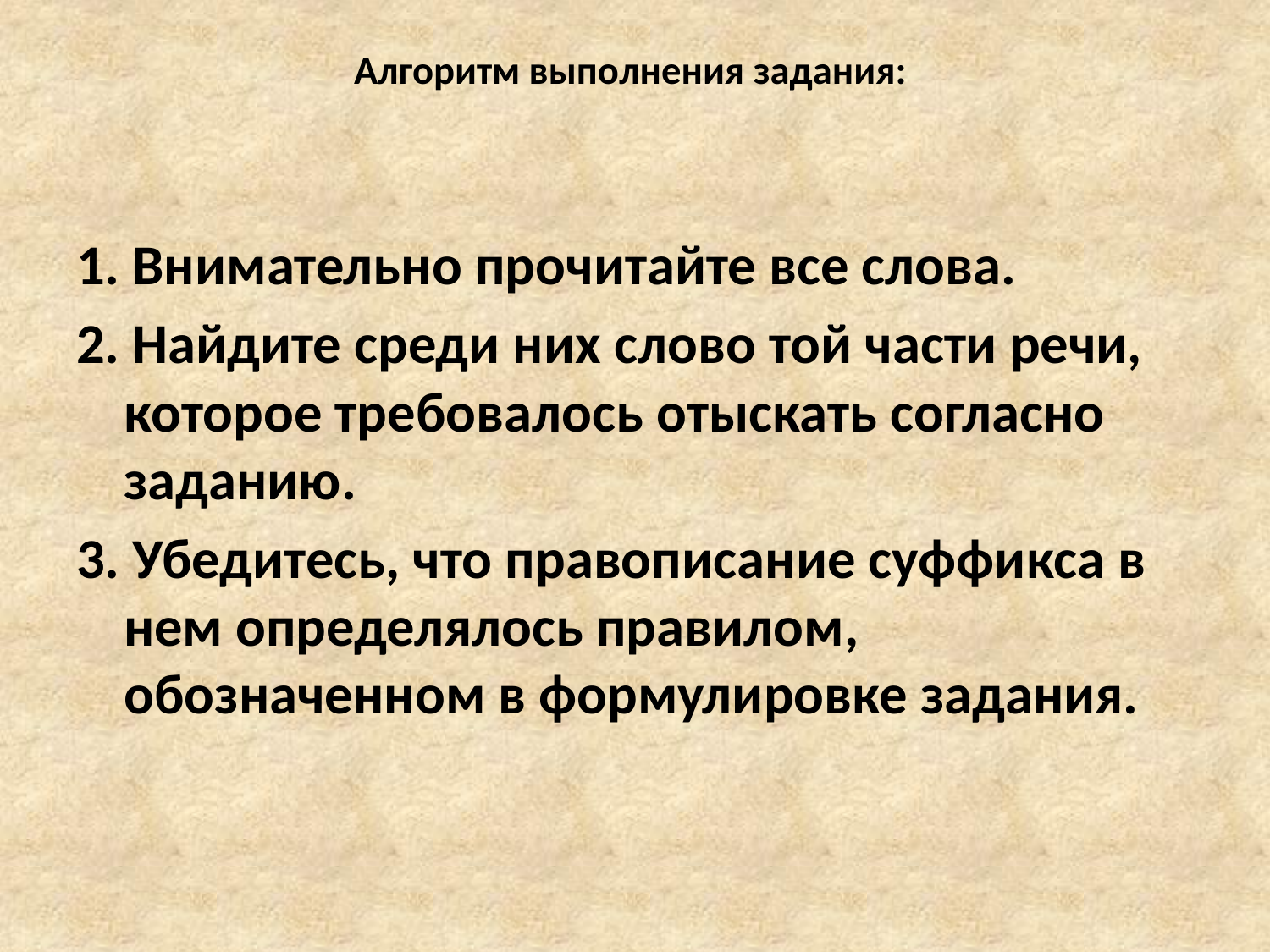

# Алгоритм выполнения задания:
1. Внимательно прочитайте все слова.
2. Найдите среди них слово той части речи, которое требовалось отыскать согласно заданию.
3. Убедитесь, что правописание суффикса в нем определялось правилом, обозначенном в формулировке задания.